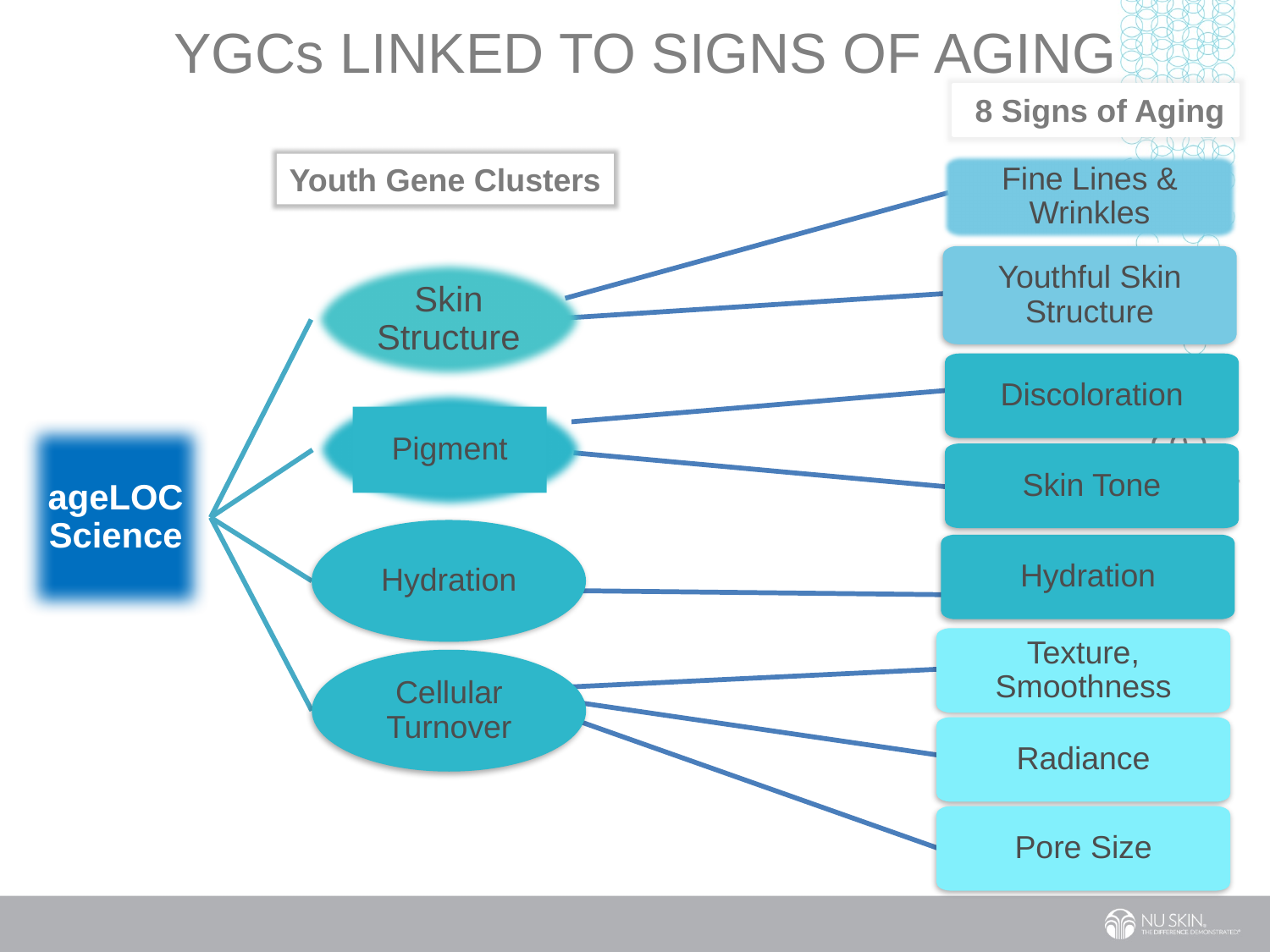

YGCs LINKED TO SIGNS OF AGING
 8 Signs of Aging
Fine Lines & Wrinkles
Youthful Skin Structure
Youth Gene Clusters

Skin Structure
Discoloration
Skin Tone

Pigment

ageLOC Science

Hydration
Hydration
Texture, Smoothness
Radiance
Pore Size

Cellular Turnover